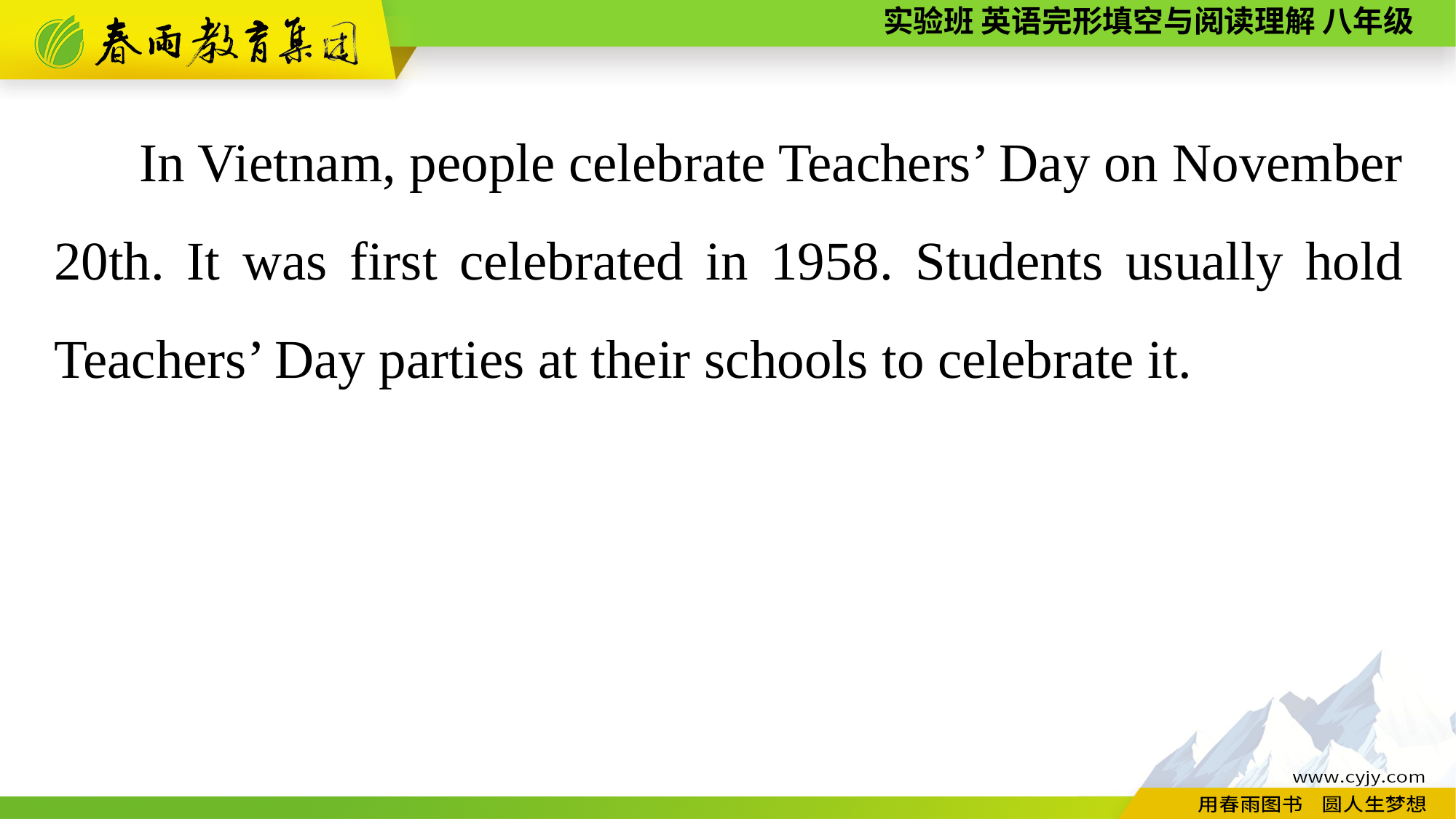

In Vietnam, people celebrate Teachers’ Day on November 20th. It was first celebrated in 1958. Students usually hold Teachers’ Day parties at their schools to celebrate it.